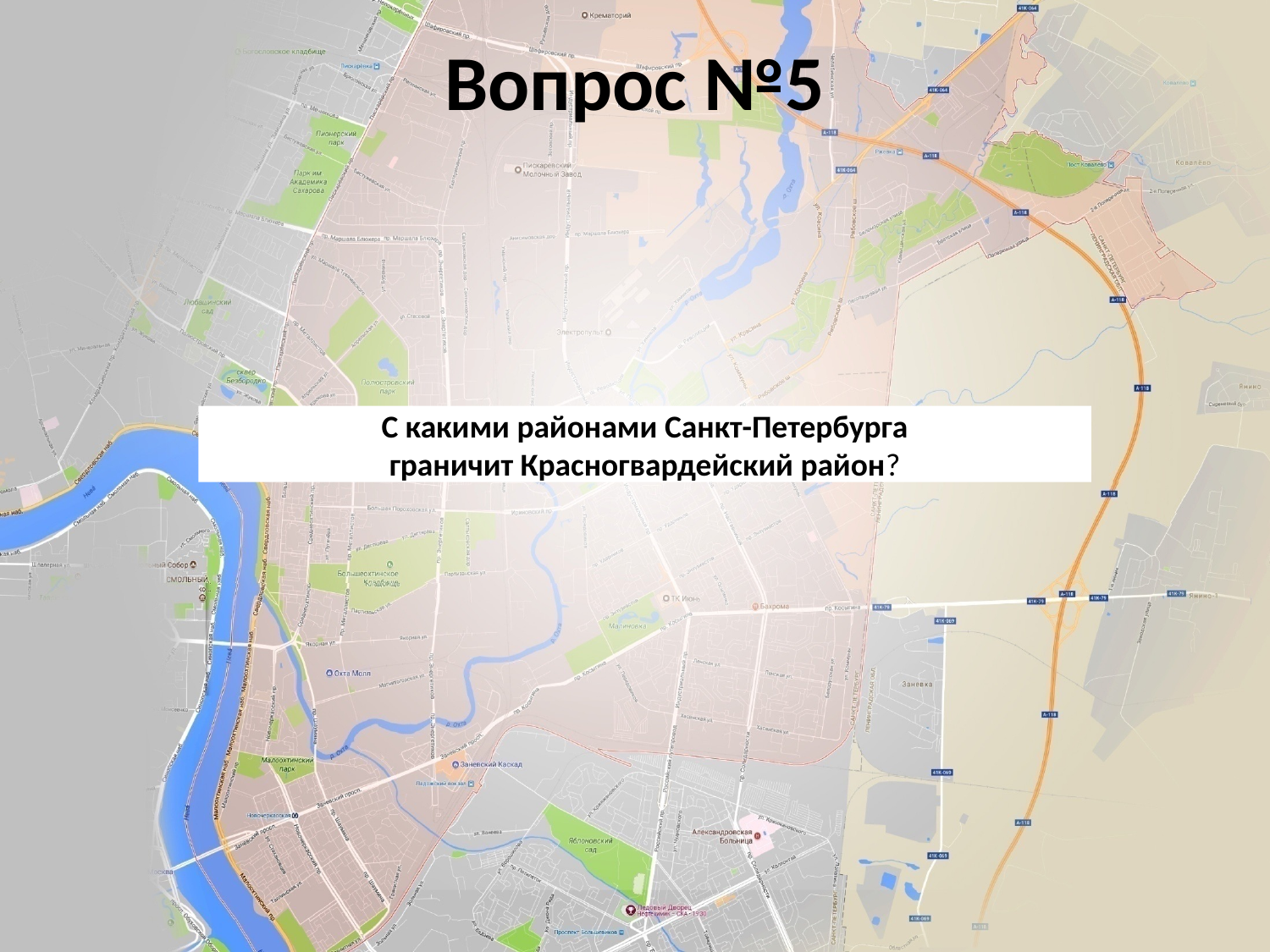

Вопрос №5
С какими районами Санкт-Петербурга
граничит Красногвардейский район?